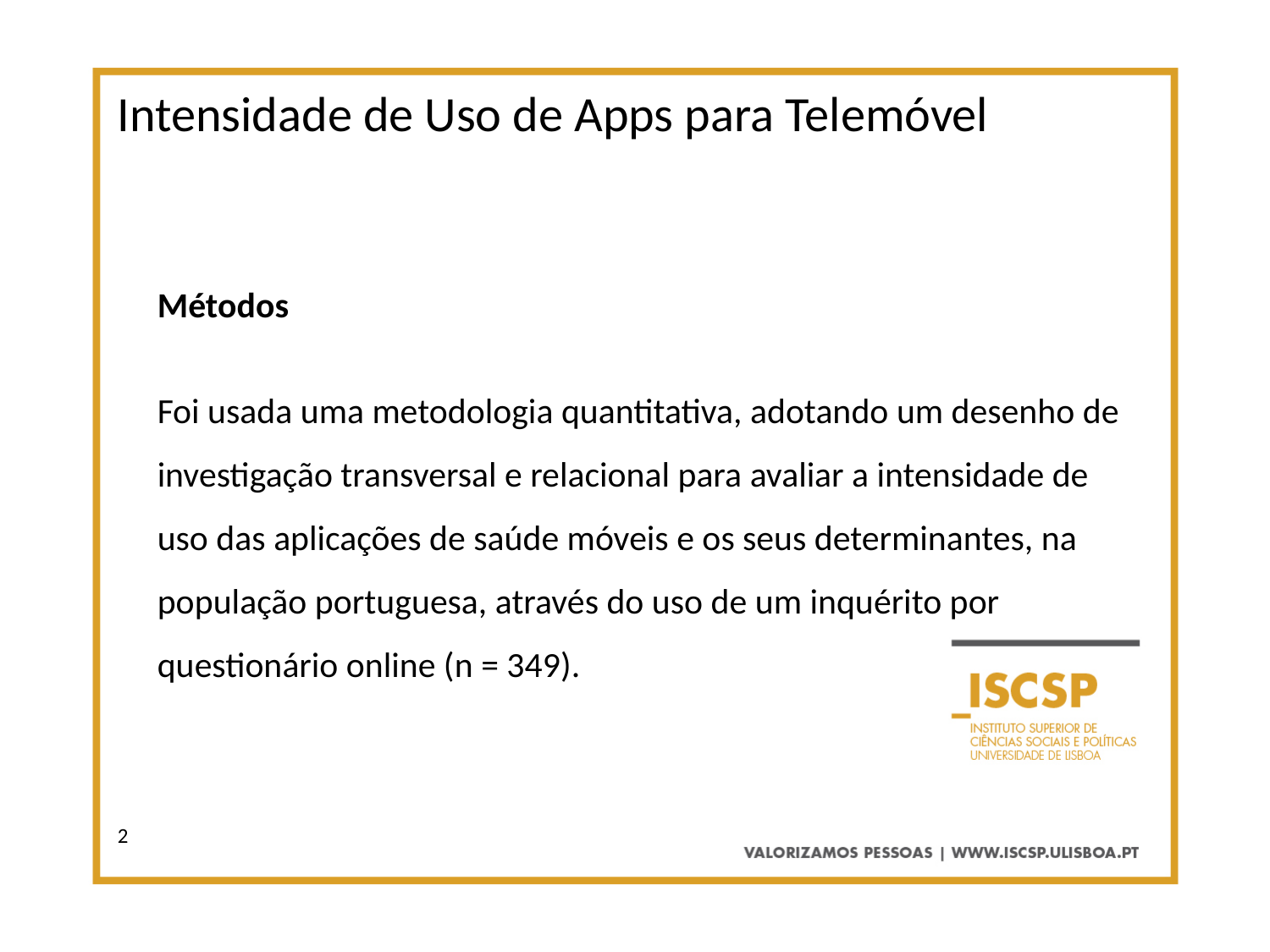

Intensidade de Uso de Apps para Telemóvel
Métodos

Foi usada uma metodologia quantitativa, adotando um desenho de investigação transversal e relacional para avaliar a intensidade de uso das aplicações de saúde móveis e os seus determinantes, na população portuguesa, através do uso de um inquérito por questionário online (n = 349).
2